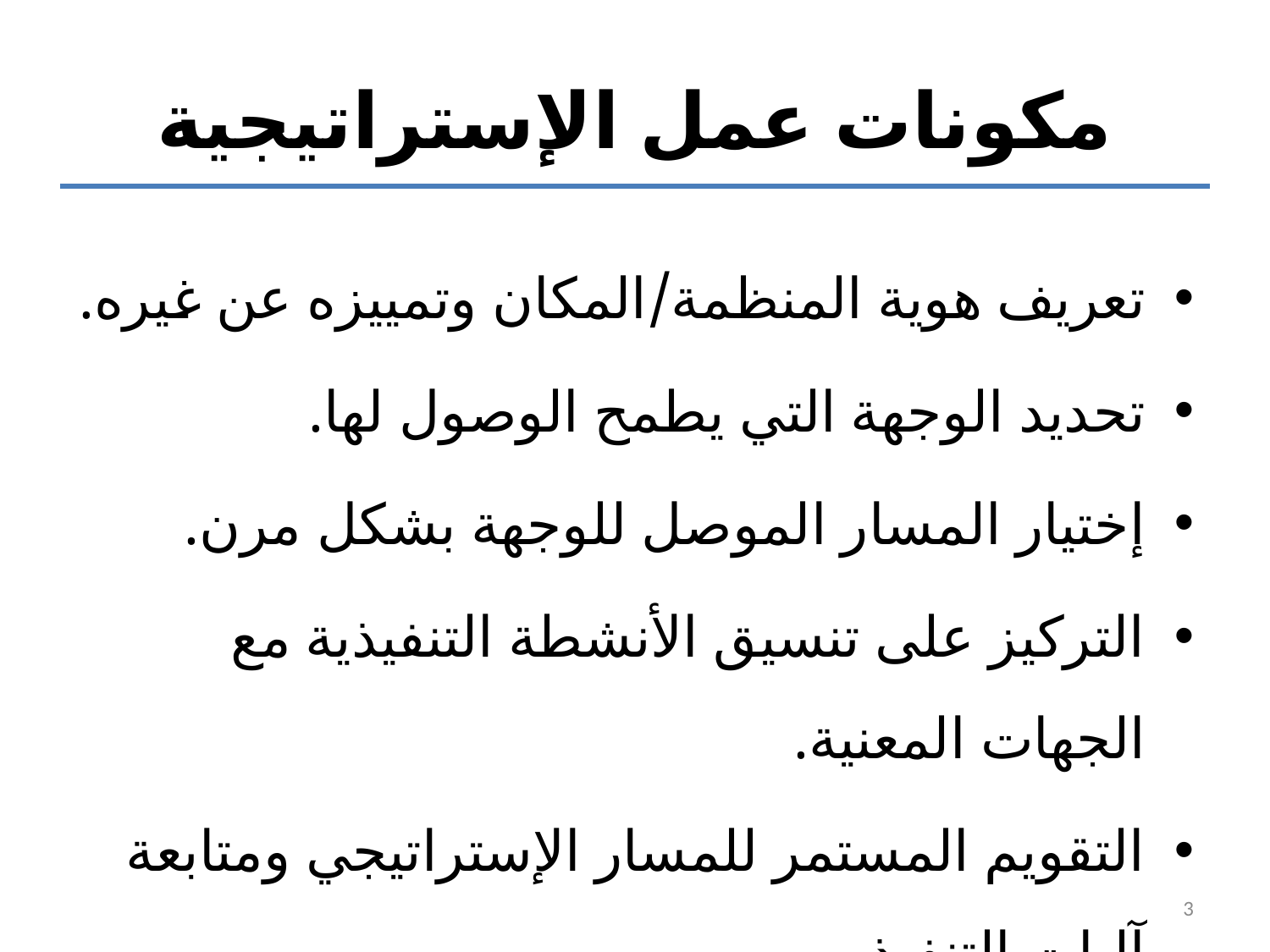

# مكونات عمل الإستراتيجية
تعريف هوية المنظمة/المكان وتمييزه عن غيره.
تحديد الوجهة التي يطمح الوصول لها.
إختيار المسار الموصل للوجهة بشكل مرن.
التركيز على تنسيق الأنشطة التنفيذية مع الجهات المعنية.
التقويم المستمر للمسار الإستراتيجي ومتابعة آليات التنفيذ.
3